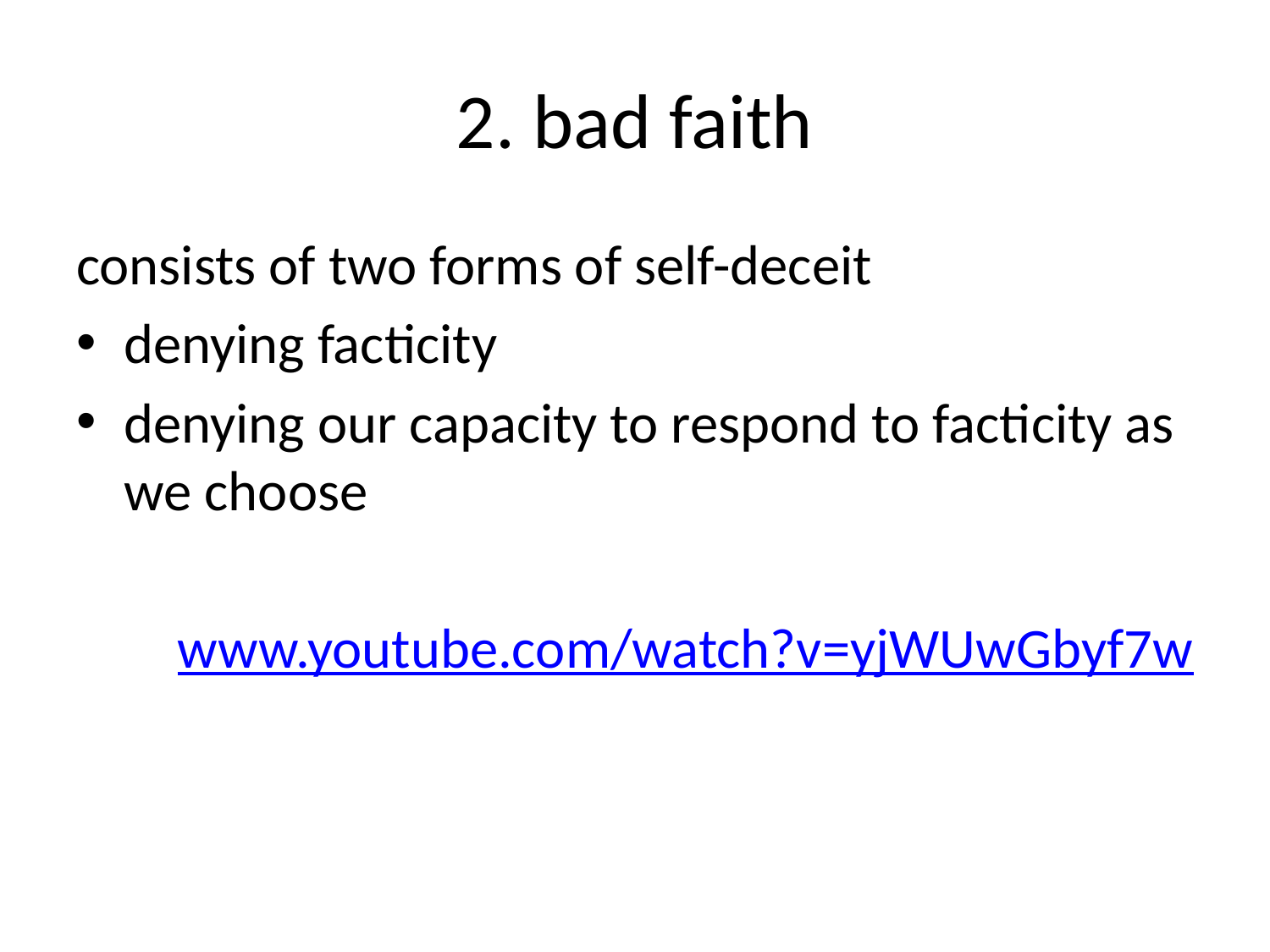

# 2. bad faith
consists of two forms of self-deceit
denying facticity
denying our capacity to respond to facticity as we choose

www.youtube.com/watch?v=yjWUwGbyf7w